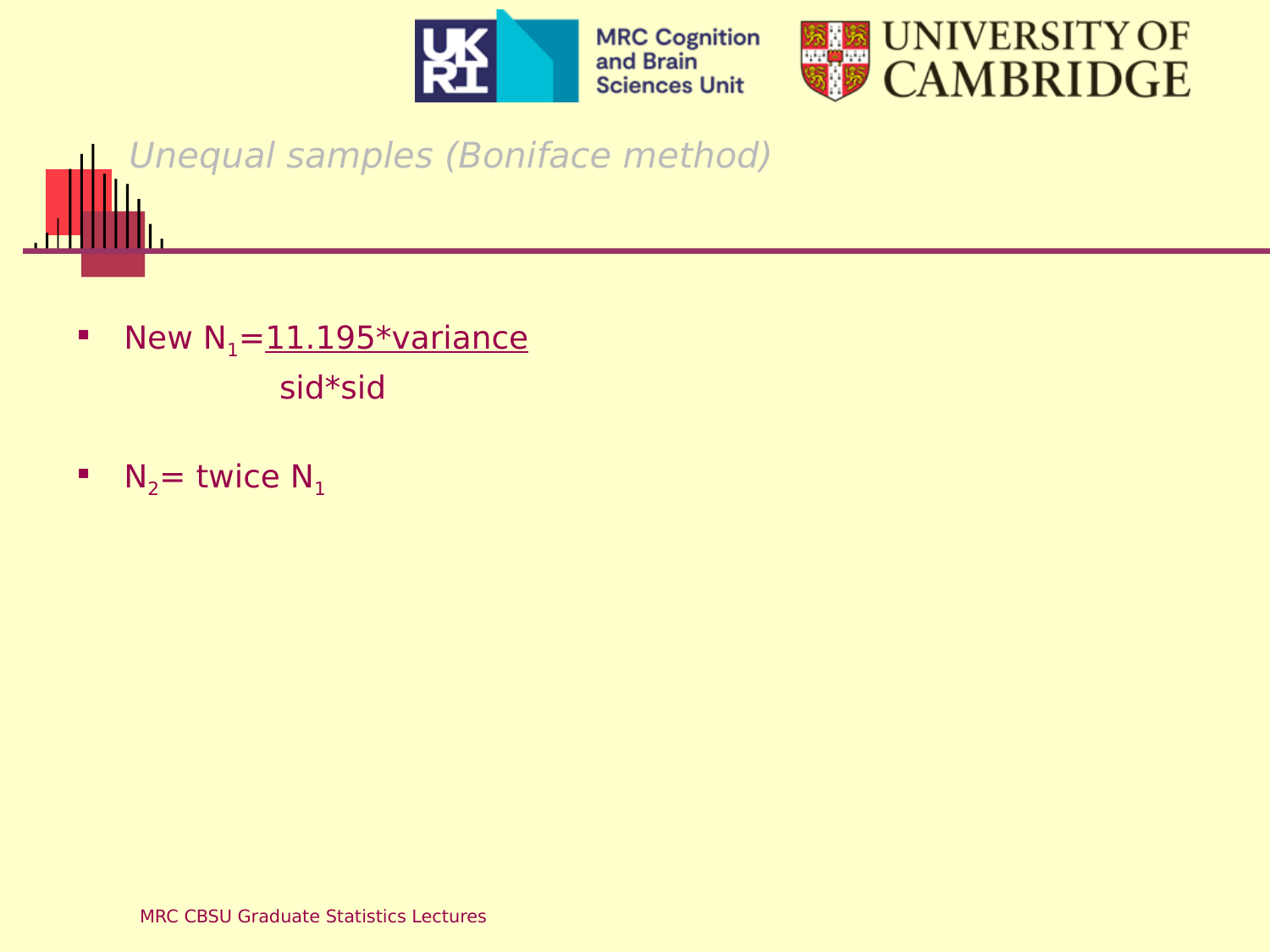

# Unequal samples (Boniface method)

New N1=11.195*variance
                    sid*sid

N2= twice N1

MRC CBSU Graduate Statistics Lectures